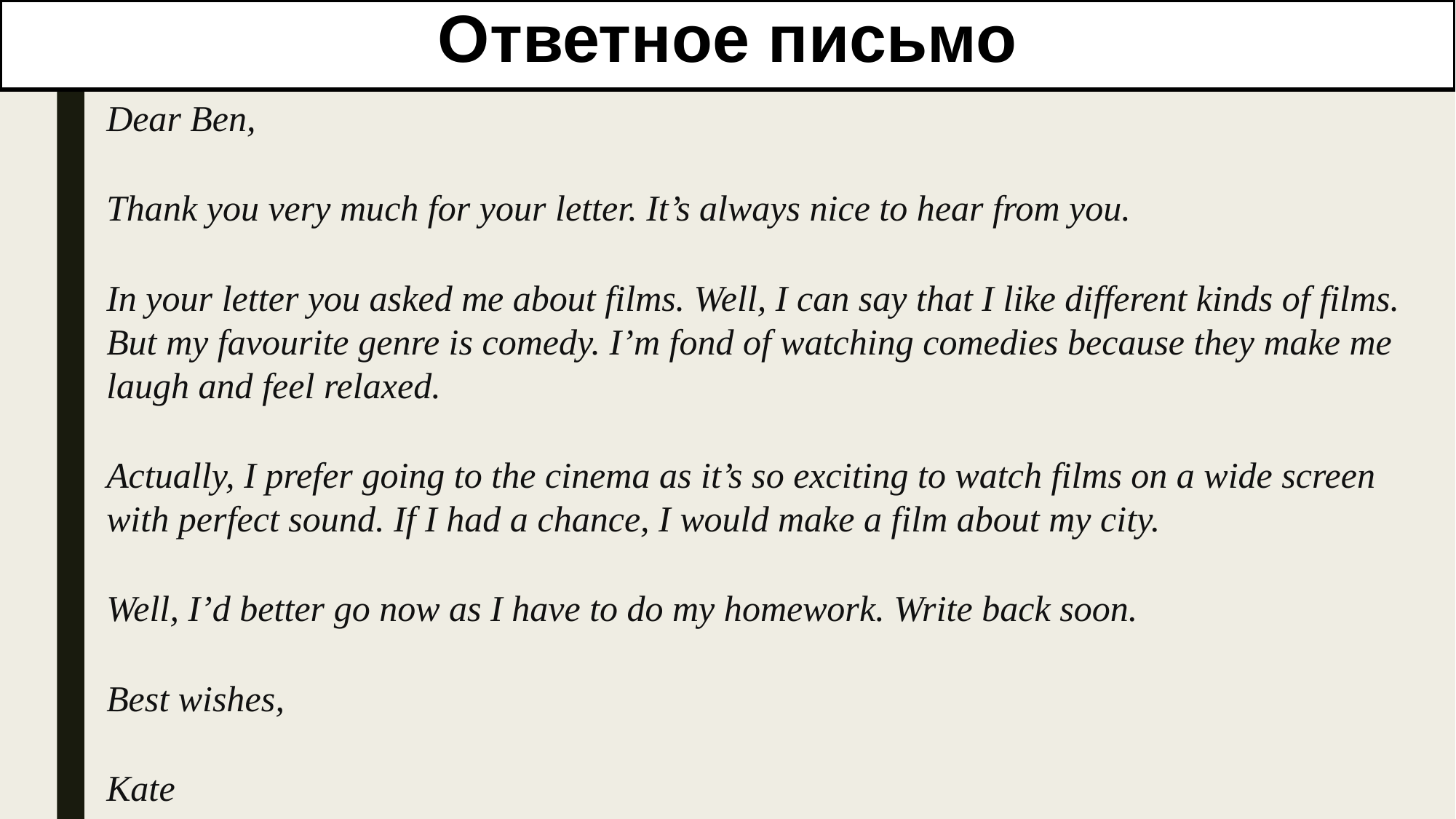

# Ответное письмо
Dear Ben,
Thank you very much for your letter. It’s always nice to hear from you.
In your letter you asked me about films. Well, I can say that I like different kinds of films. But my favourite genre is comedy. I’m fond of watching comedies because they make me laugh and feel relaxed.
Actually, I prefer going to the cinema as it’s so exciting to watch films on a wide screen with perfect sound. If I had a chance, I would make a film about my city.
Well, I’d better go now as I have to do my homework. Write back soon.
Best wishes,
Kate